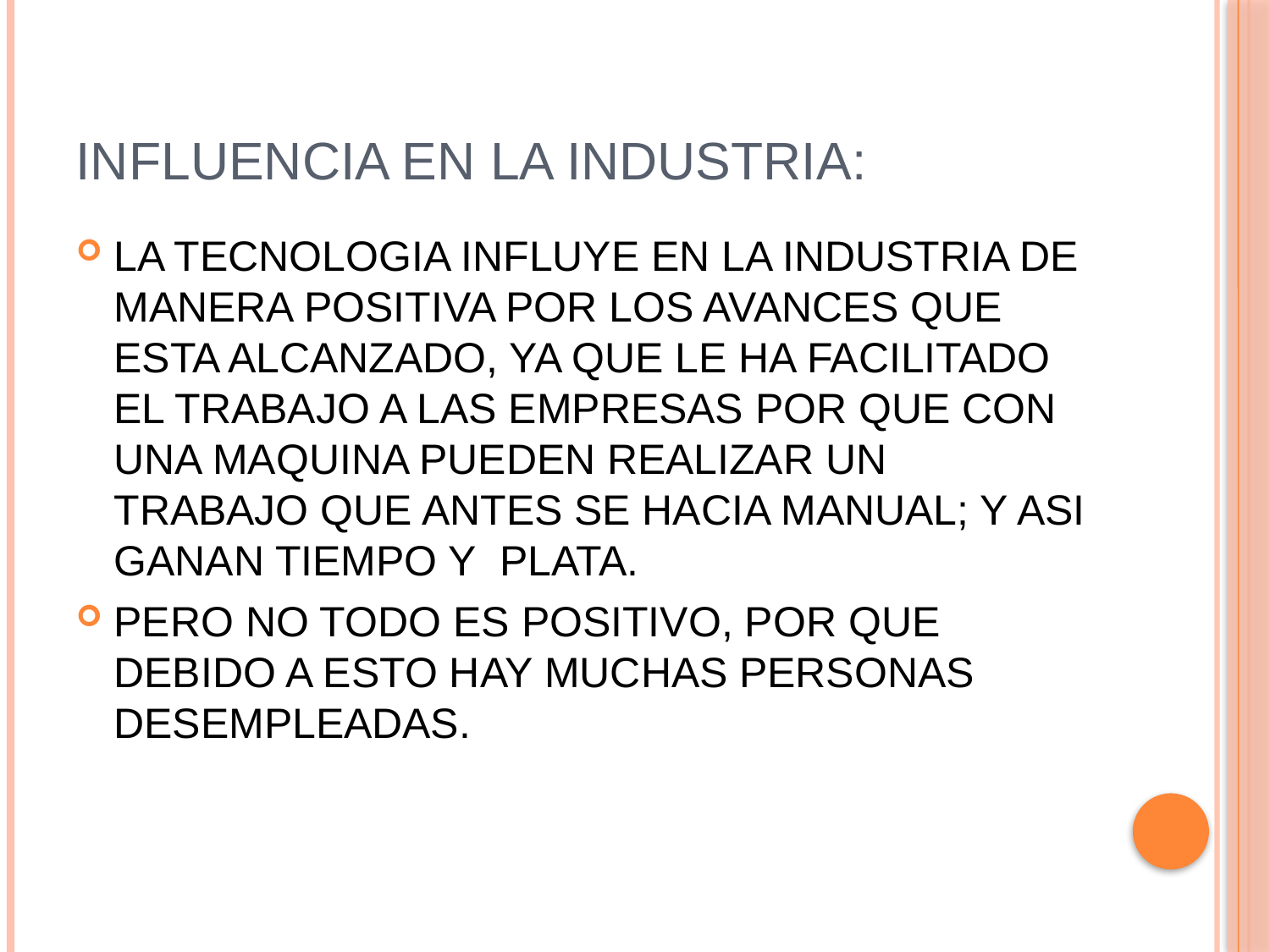

# INFLUENCIA EN LA INDUSTRIA:
LA TECNOLOGIA INFLUYE EN LA INDUSTRIA DE MANERA POSITIVA POR LOS AVANCES QUE ESTA ALCANZADO, YA QUE LE HA FACILITADO EL TRABAJO A LAS EMPRESAS POR QUE CON UNA MAQUINA PUEDEN REALIZAR UN TRABAJO QUE ANTES SE HACIA MANUAL; Y ASI GANAN TIEMPO Y  PLATA.
PERO NO TODO ES POSITIVO, POR QUE DEBIDO A ESTO HAY MUCHAS PERSONAS DESEMPLEADAS.